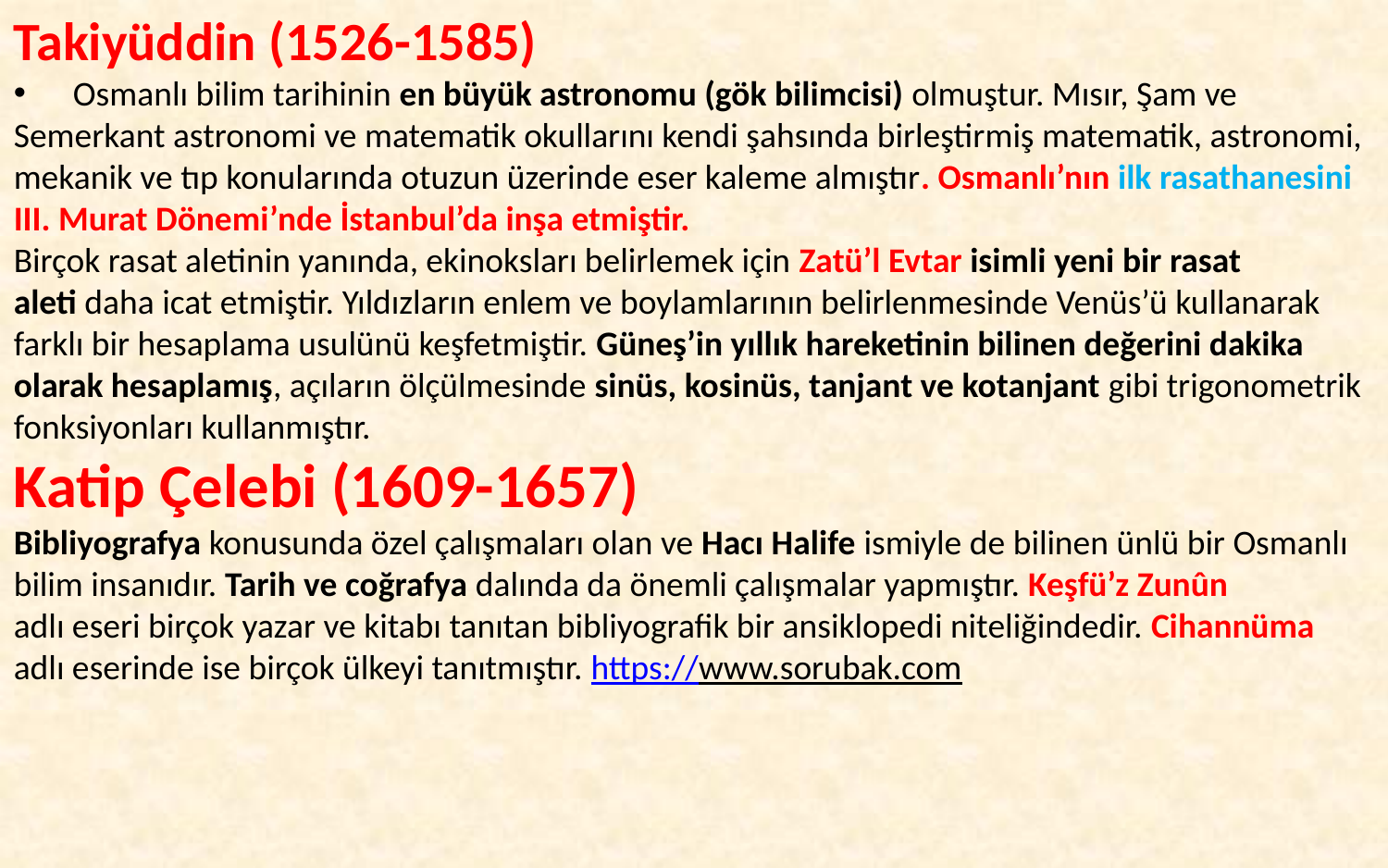

Takiyüddin (1526-1585)
      Osmanlı bilim tarihinin en büyük astronomu (gök bilimcisi) olmuştur. Mısır, Şam ve
Semerkant astronomi ve matematik okullarını kendi şahsında birleştirmiş matematik, astronomi,
mekanik ve tıp konularında otuzun üzerinde eser kaleme almıştır. Osmanlı’nın ilk rasathanesini
III. Murat Dönemi’nde İstanbul’da inşa etmiştir.
Birçok rasat aletinin yanında, ekinoksları belirlemek için Zatü’l Evtar isimli yeni bir rasat
aleti daha icat etmiştir. Yıldızların enlem ve boylamlarının belirlenmesinde Venüs’ü kullanarak
farklı bir hesaplama usulünü keşfetmiştir. Güneş’in yıllık hareketinin bilinen değerini dakika
olarak hesaplamış, açıların ölçülmesinde sinüs, kosinüs, tanjant ve kotanjant gibi trigonometrik
fonksiyonları kullanmıştır.
Katip Çelebi (1609-1657)
Bibliyografya konusunda özel çalışmaları olan ve Hacı Halife ismiyle de bilinen ünlü bir Osmanlı
bilim insanıdır. Tarih ve coğrafya dalında da önemli çalışmalar yapmıştır. Keşfü’z Zunûn
adlı eseri birçok yazar ve kitabı tanıtan bibliyografik bir ansiklopedi niteliğindedir. Cihannüma
adlı eserinde ise birçok ülkeyi tanıtmıştır. https://www.sorubak.com